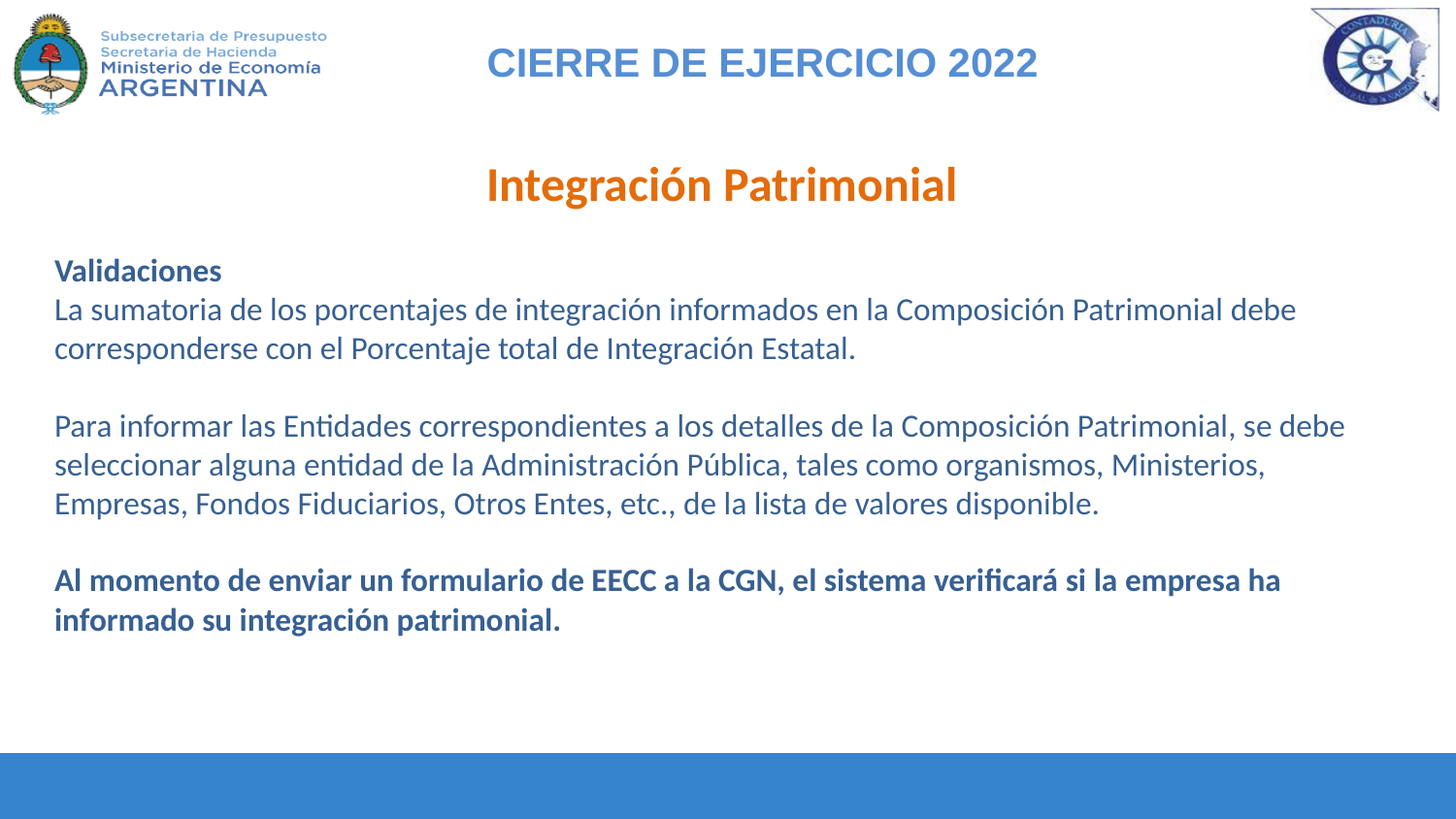

Integración Patrimonial
Validaciones
La sumatoria de los porcentajes de integración informados en la Composición Patrimonial debe corresponderse con el Porcentaje total de Integración Estatal.
Para informar las Entidades correspondientes a los detalles de la Composición Patrimonial, se debe seleccionar alguna entidad de la Administración Pública, tales como organismos, Ministerios, Empresas, Fondos Fiduciarios, Otros Entes, etc., de la lista de valores disponible.
Al momento de enviar un formulario de EECC a la CGN, el sistema verificará si la empresa ha informado su integración patrimonial.